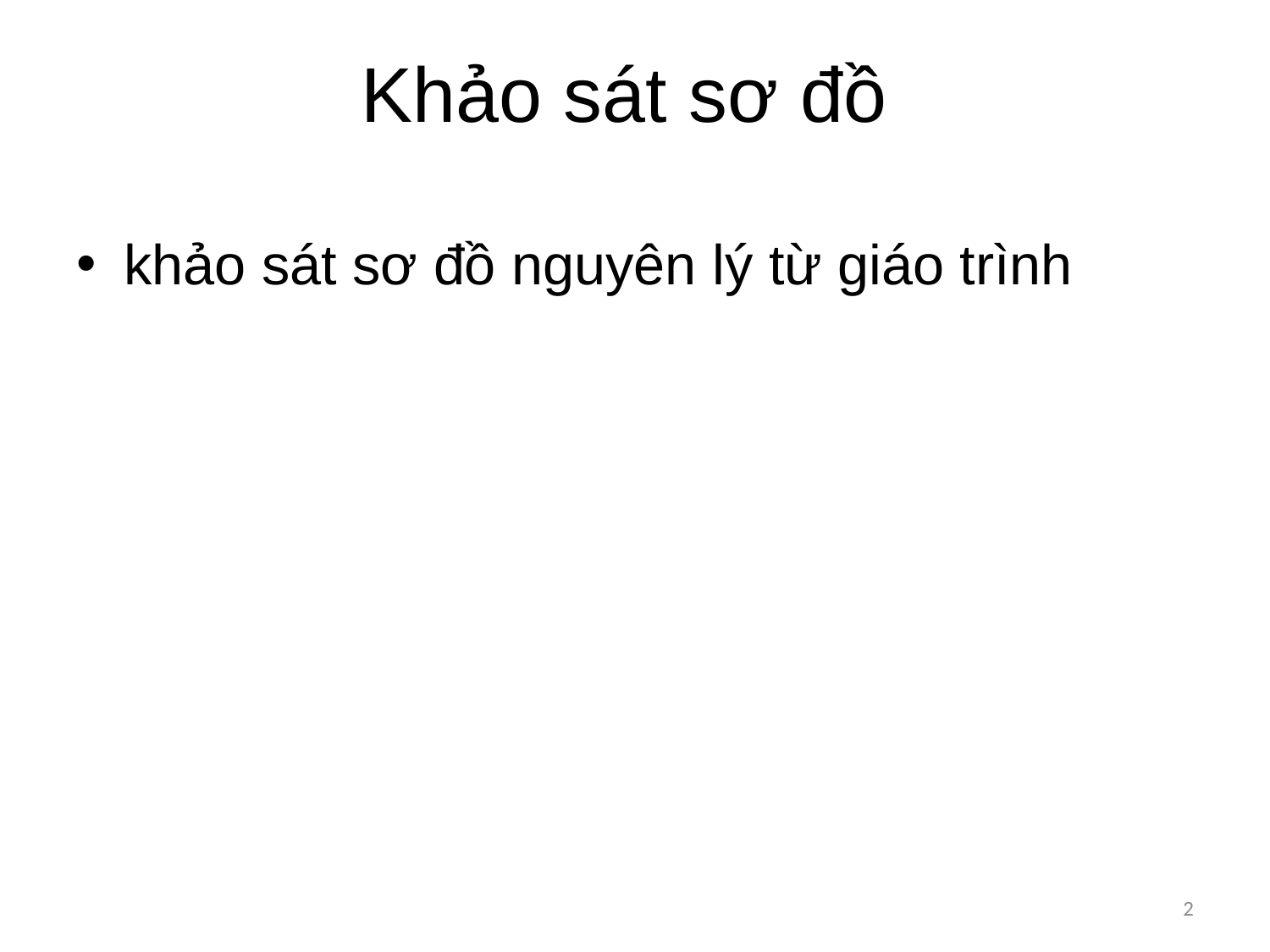

# Khảo sát sơ đồ
khảo sát sơ đồ nguyên lý từ giáo trình

2